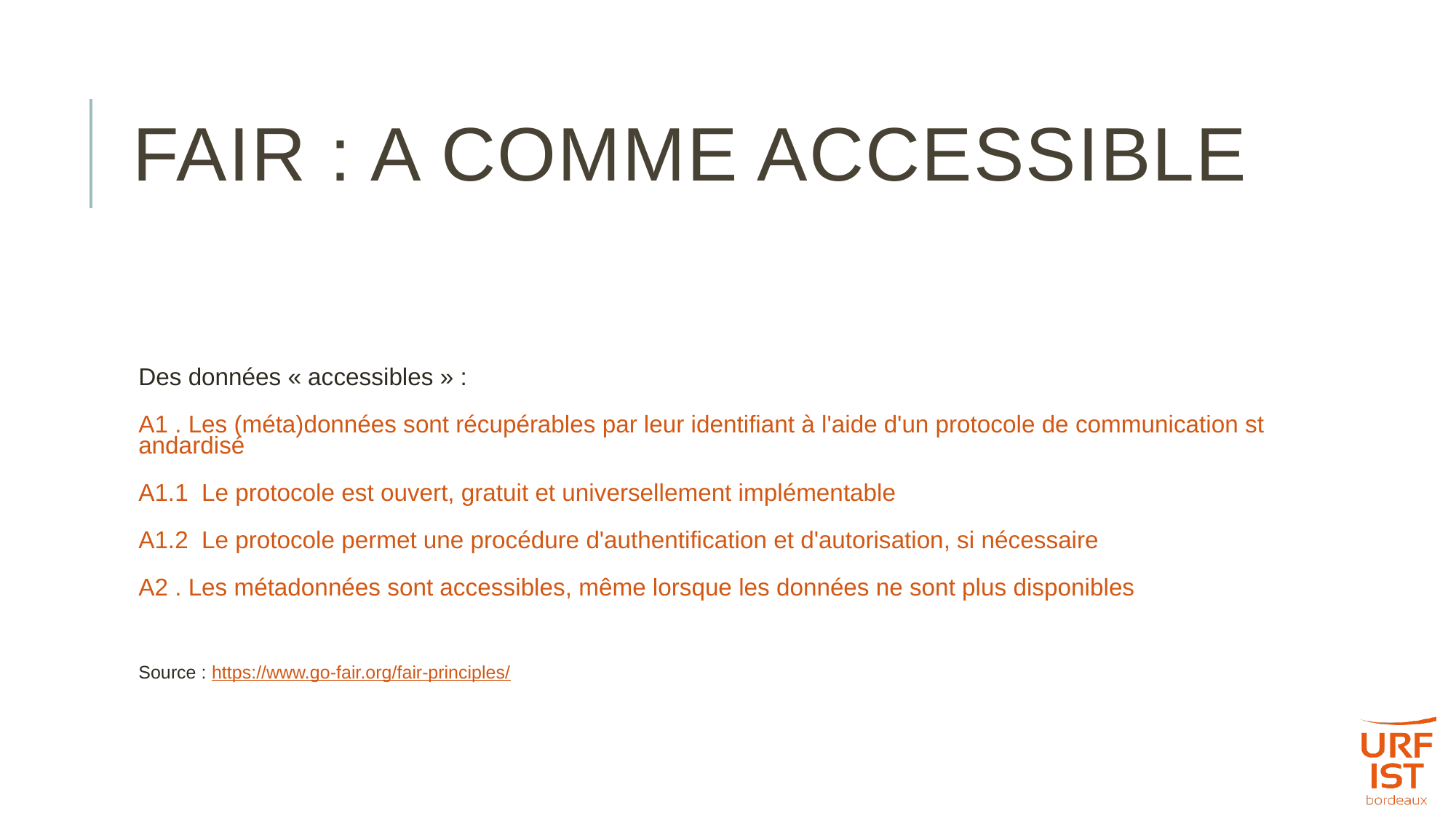

# FAIR : a comme ACCESSIBLE
Des données « accessibles » :
A1 . Les (méta)données sont récupérables par leur identifiant à l'aide d'un protocole de communication standardisé
A1.1  Le protocole est ouvert, gratuit et universellement implémentable
A1.2  Le protocole permet une procédure d'authentification et d'autorisation, si nécessaire
A2 . Les métadonnées sont accessibles, même lorsque les données ne sont plus disponibles

Source : https://www.go-fair.org/fair-principles/